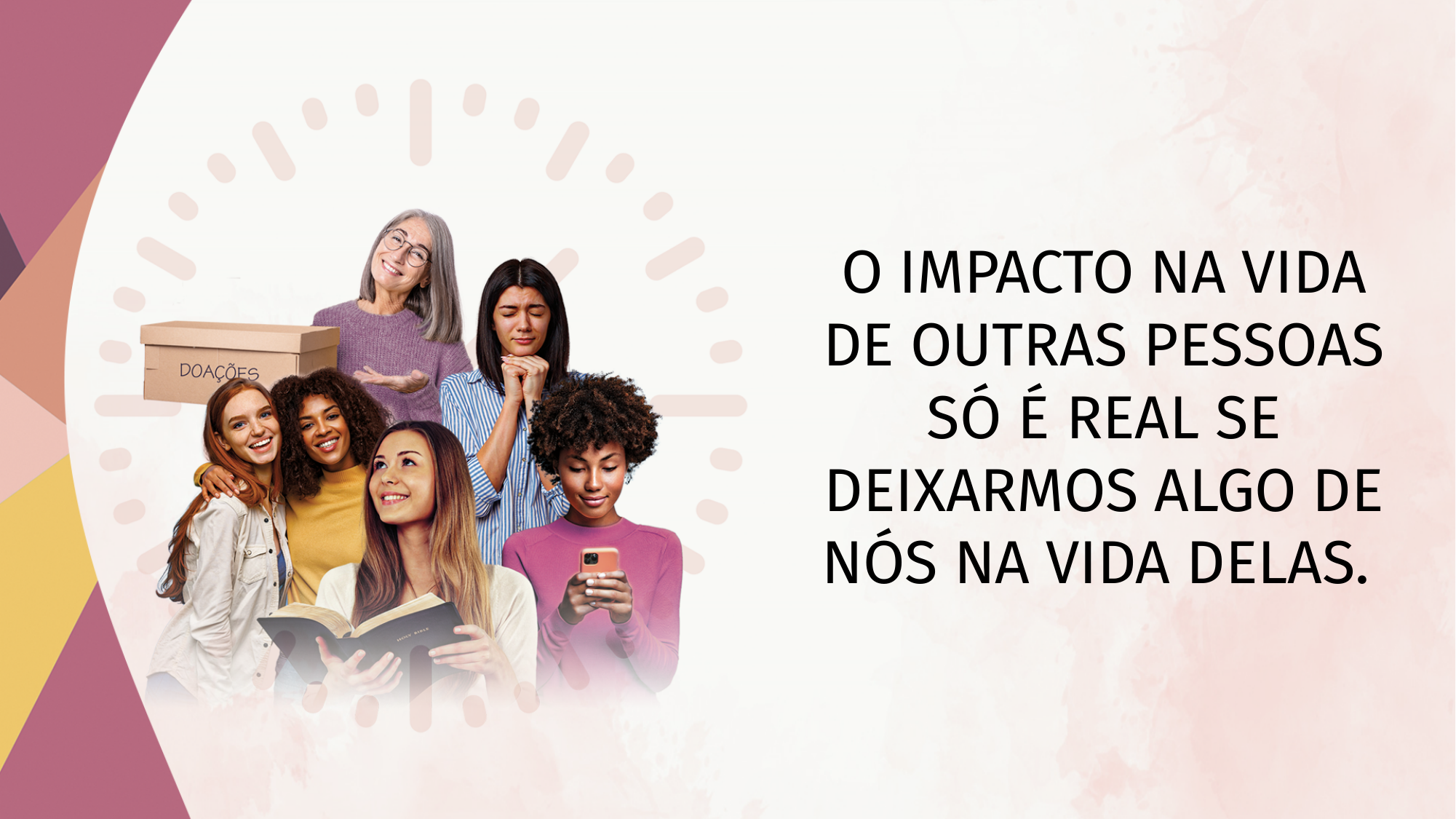

O impacto na vida de outras pessoas só é real se deixarmos algo de nós na vida delas.